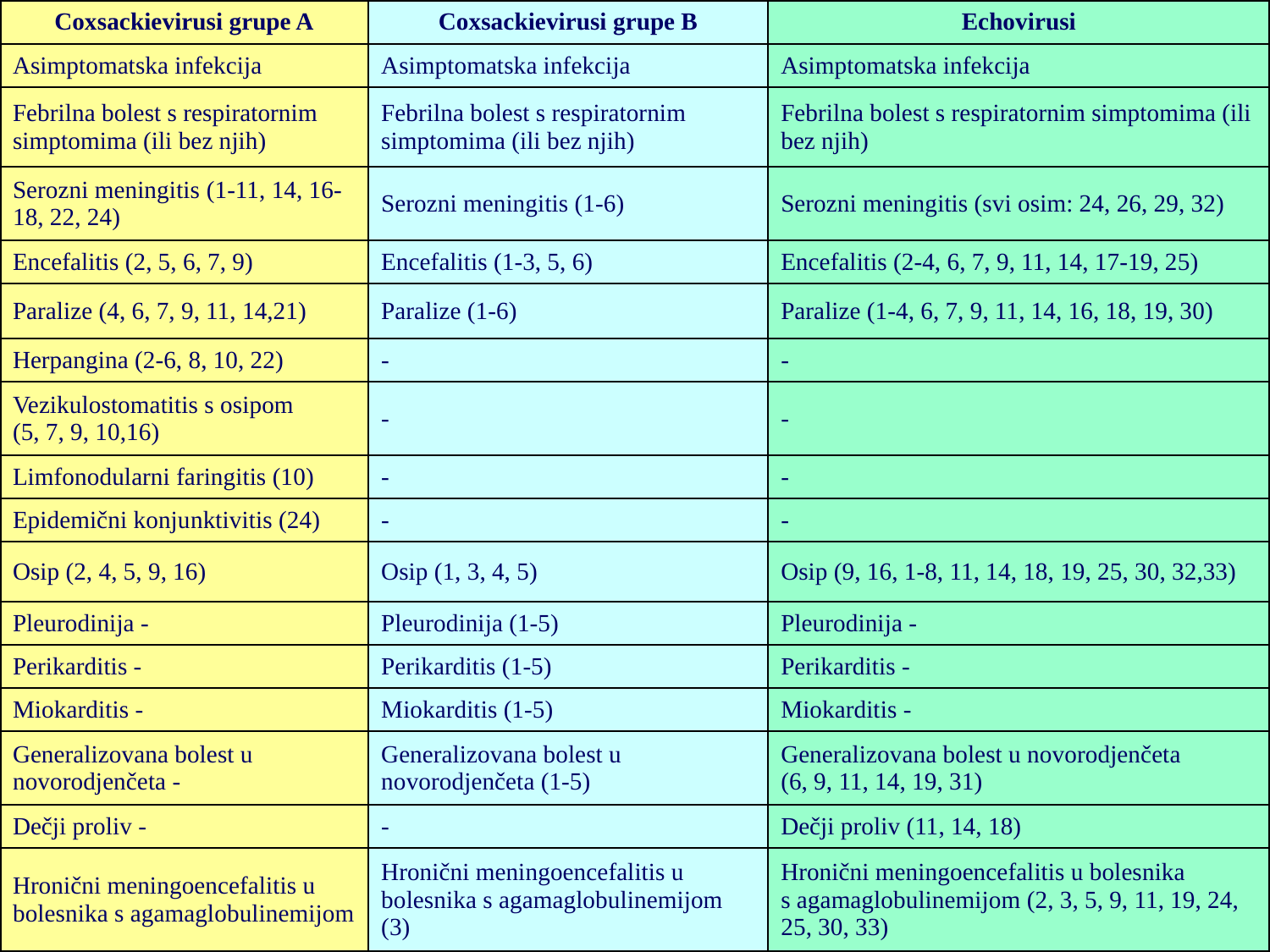

| Coxsackievirusi grupe A | Coxsackievirusi grupe B | Echovirusi |
| --- | --- | --- |
| Asimptomatska infekcija | Asimptomatska infekcija | Asimptomatska infekcija |
| Febrilna bolest s respiratornim simptomima (ili bez njih) | Febrilna bolest s respiratornim simptomima (ili bez njih) | Febrilna bolest s respiratornim simptomima (ili bez njih) |
| Serozni meningitis (1-11, 14, 16-18, 22, 24) | Serozni meningitis (1-6) | Serozni meningitis (svi osim: 24, 26, 29, 32) |
| Encefalitis (2, 5, 6, 7, 9) | Encefalitis (1-3, 5, 6) | Encefalitis (2-4, 6, 7, 9, 11, 14, 17-19, 25) |
| Paralize (4, 6, 7, 9, 11, 14,21) | Paralize (1-6) | Paralize (1-4, 6, 7, 9, 11, 14, 16, 18, 19, 30) |
| Herpangina (2-6, 8, 10, 22) | - | - |
| Vezikulostomatitis s osipom (5, 7, 9, 10,16) | - | - |
| Limfonodularni faringitis (10) | - | - |
| Epidemični konjunktivitis (24) | - | - |
| Osip (2, 4, 5, 9, 16) | Osip (1, 3, 4, 5) | Osip (9, 16, 1-8, 11, 14, 18, 19, 25, 30, 32,33) |
| Pleurodinija - | Pleurodinija (1-5) | Pleurodinija - |
| Perikarditis - | Perikarditis (1-5) | Perikarditis - |
| Miokarditis - | Miokarditis (1-5) | Miokarditis - |
| Generalizovana bolest u novorodjenčeta - | Generalizovana bolest u novorodjenčeta (1-5) | Generalizovana bolest u novorodjenčeta (6, 9, 11, 14, 19, 31) |
| Dečji proliv - | - | Dečji proliv (11, 14, 18) |
| Hronični meningoencefalitis u bolesnika s agamaglobulinemijom | Hronični meningoencefalitis u bolesnika s agamaglobulinemijom (3) | Hronični meningoencefalitis u bolesnika s agamaglobulinemijom (2, 3, 5, 9, 11, 19, 24, 25, 30, 33) |
Инфективне болести - Проф. др Предраг Чановић
Infektivne bolesti  -  Prof. dr Predrag Čanović
11
11